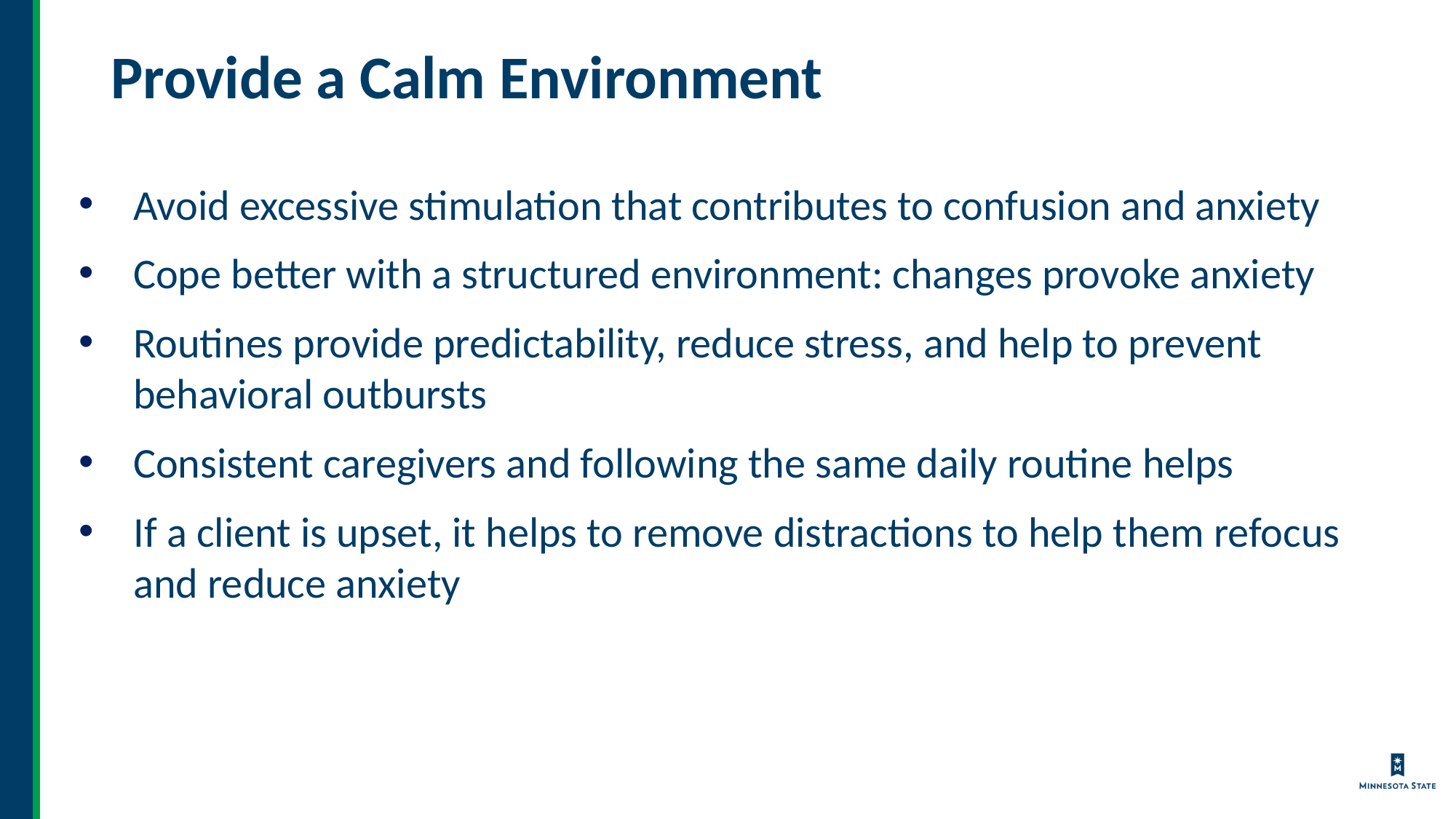

# Provide a Calm Environment
Avoid excessive stimulation that contributes to confusion and anxiety
Cope better with a structured environment: changes provoke anxiety
Routines provide predictability, reduce stress, and help to prevent behavioral outbursts
Consistent caregivers and following the same daily routine helps
If a client is upset, it helps to remove distractions to help them refocus and reduce anxiety